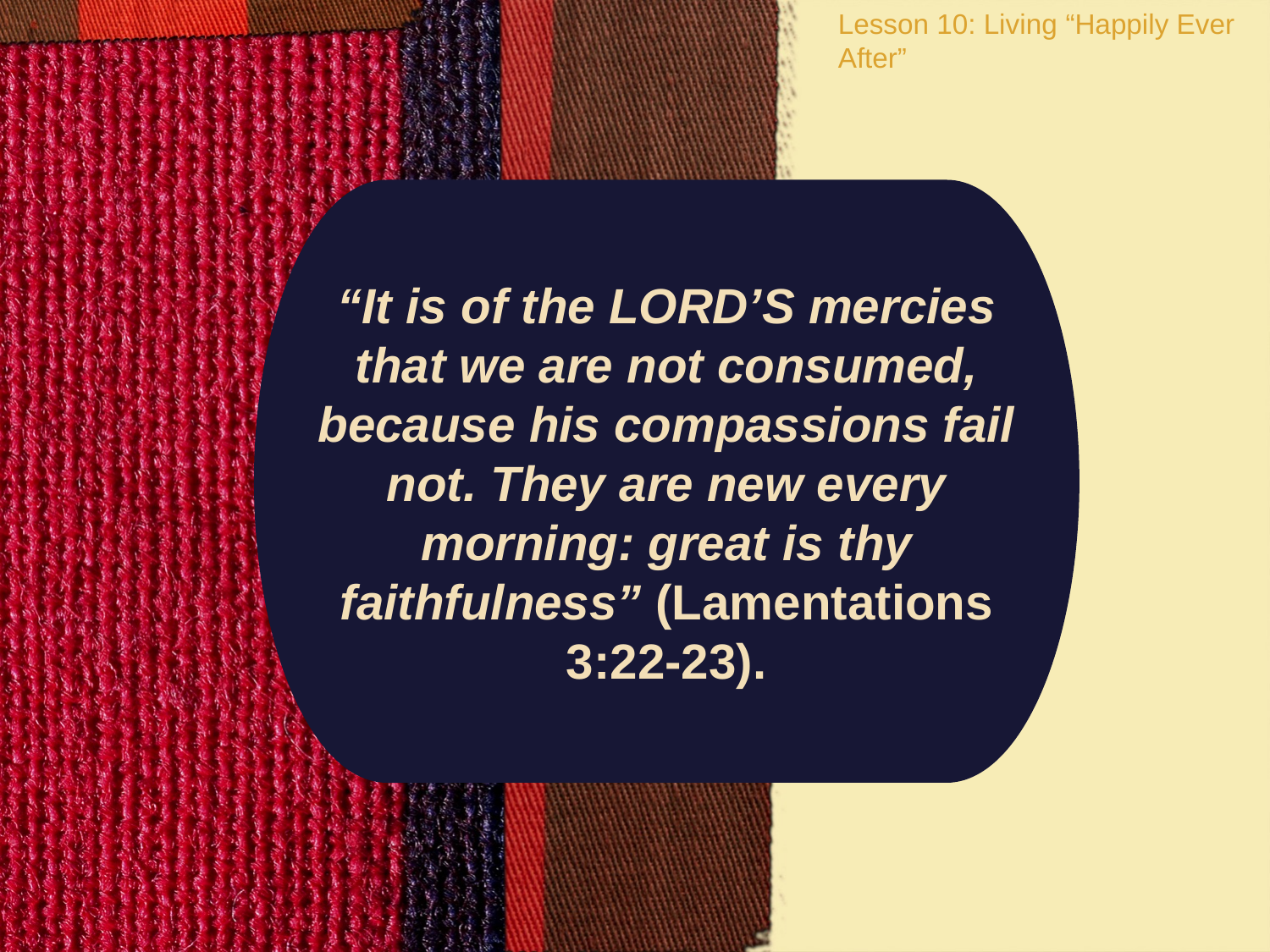

Lesson 10: Living “Happily Ever After”
“It is of the LORD’S mercies that we are not consumed, because his compassions fail not. They are new every morning: great is thy faithfulness” (Lamentations 3:22-23).